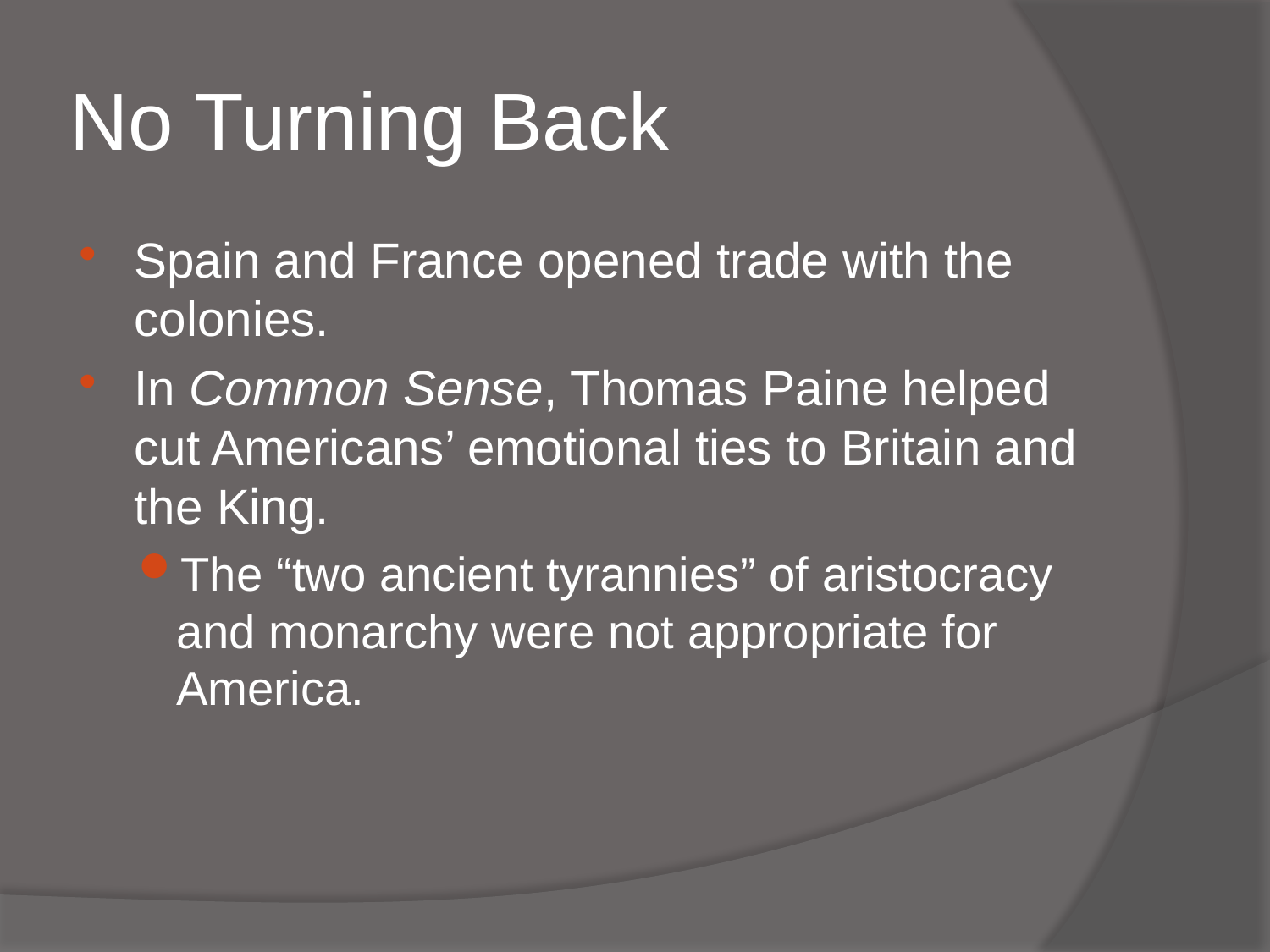

# No Turning Back
Spain and France opened trade with the colonies.
In Common Sense, Thomas Paine helped cut Americans’ emotional ties to Britain and the King.
The “two ancient tyrannies” of aristocracy and monarchy were not appropriate for America.